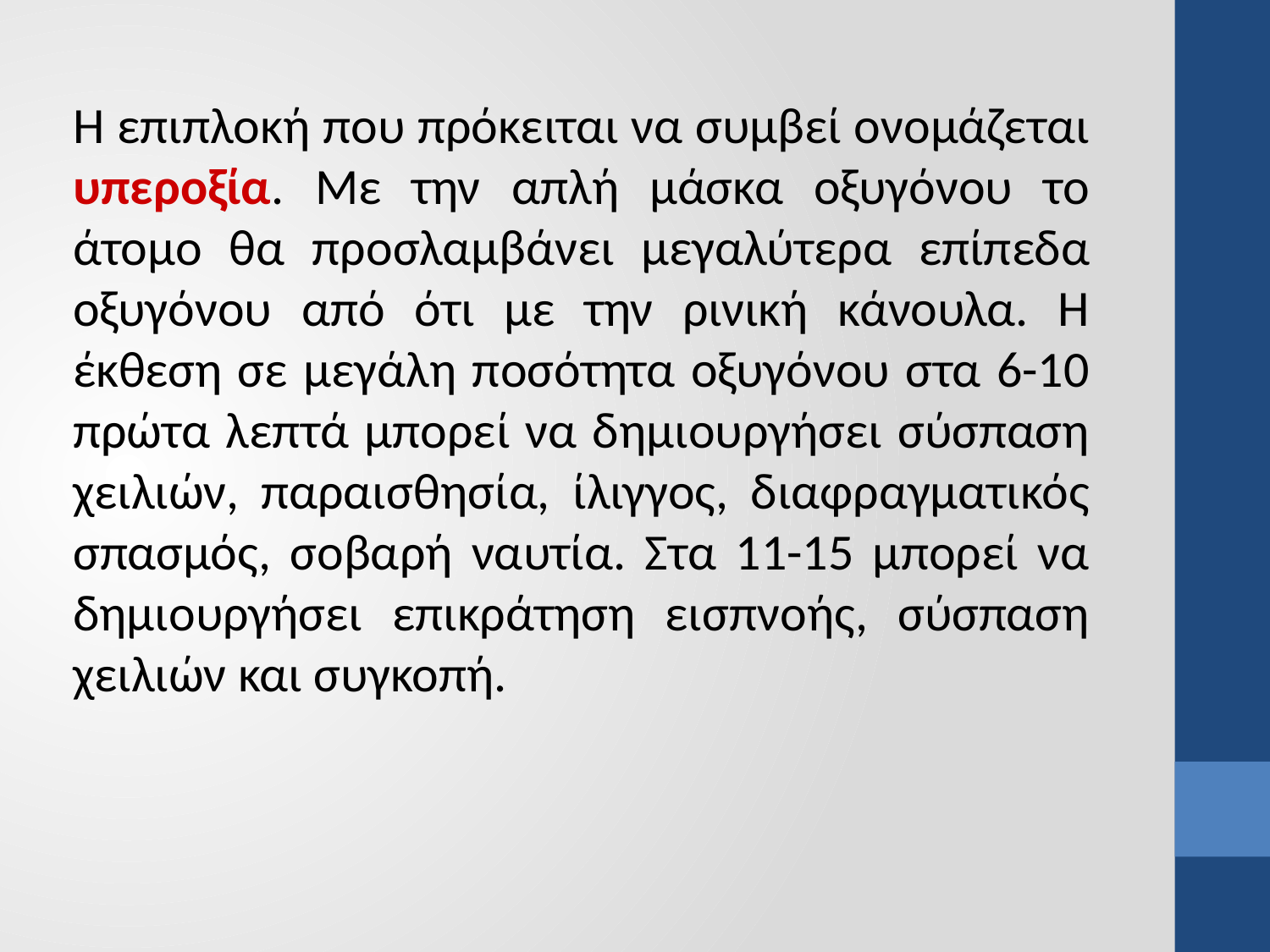

Η επιπλοκή που πρόκειται να συμβεί ονομάζεται υπεροξία. Με την απλή μάσκα οξυγόνου το άτομο θα προσλαμβάνει μεγαλύτερα επίπεδα οξυγόνου από ότι με την ρινική κάνουλα. Η έκθεση σε μεγάλη ποσότητα οξυγόνου στα 6-10 πρώτα λεπτά μπορεί να δημιουργήσει σύσπαση χειλιών, παραισθησία, ίλιγγος, διαφραγματικός σπασμός, σοβαρή ναυτία. Στα 11-15 μπορεί να δημιουργήσει επικράτηση εισπνοής, σύσπαση χειλιών και συγκοπή.